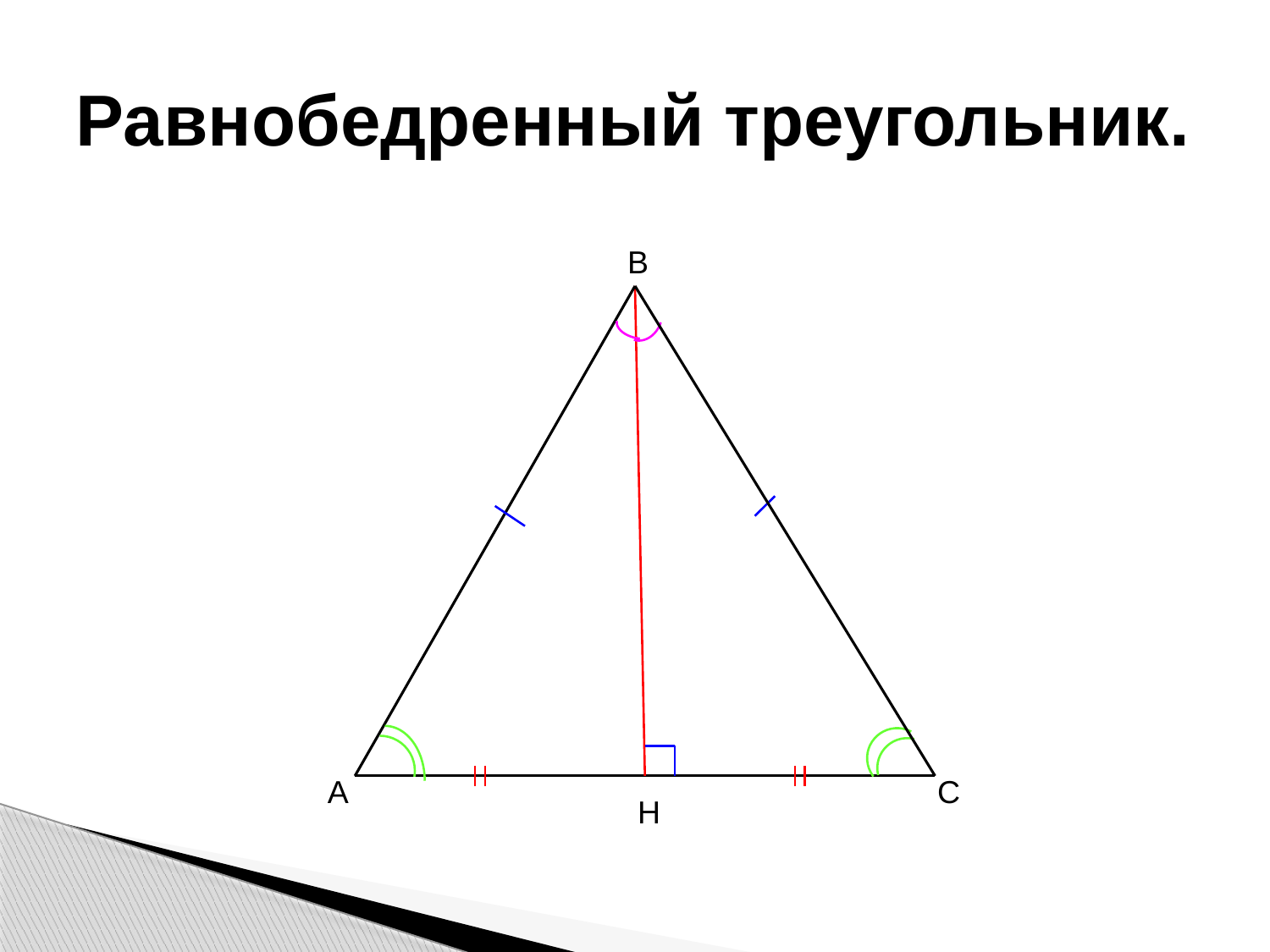

# Равнобедренный треугольник.
В

А
С
Н